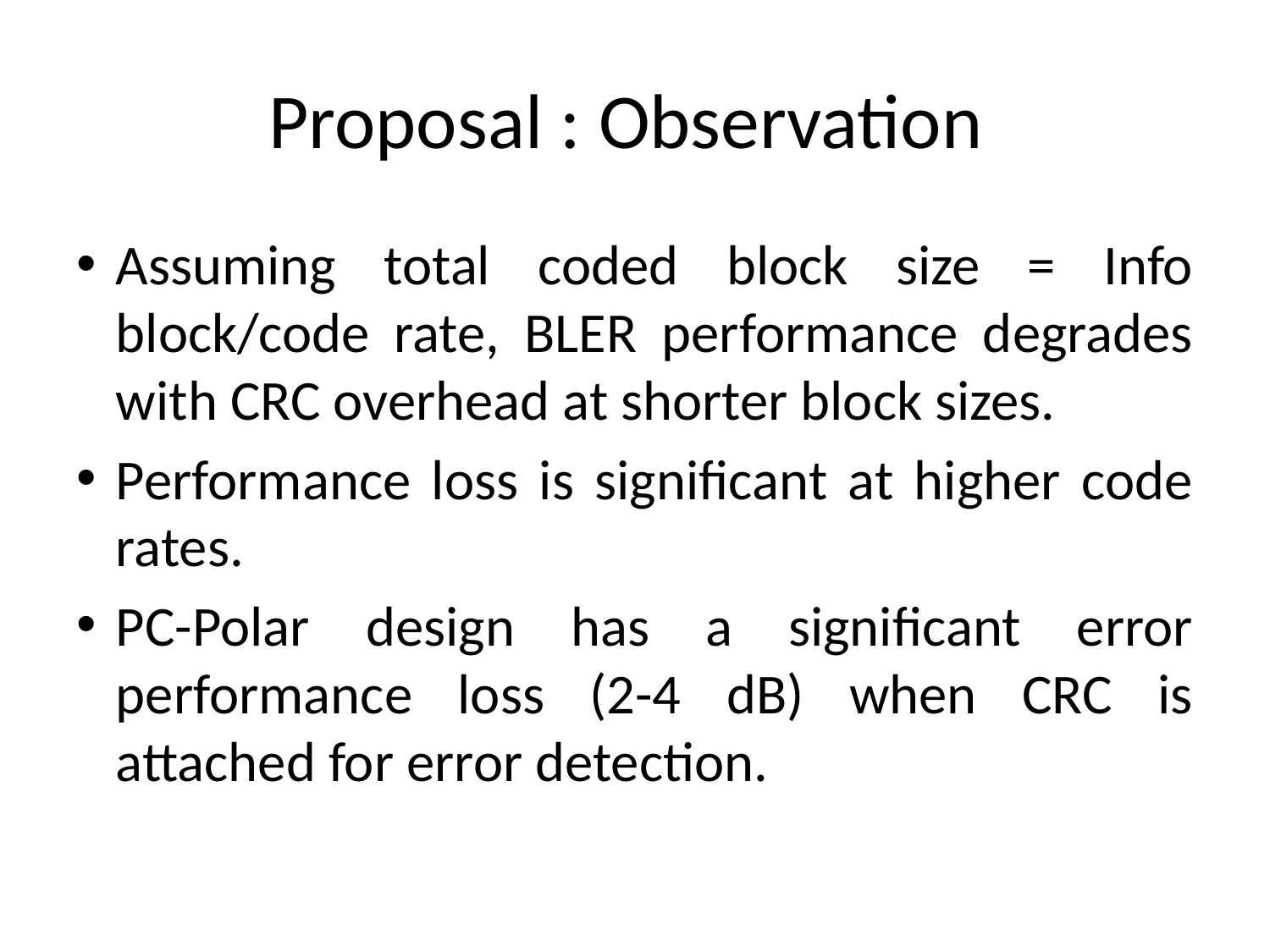

# Proposal : Observation
Assuming total coded block size = Info block/code rate, BLER performance degrades with CRC overhead at shorter block sizes.
Performance loss is significant at higher code rates.
PC-Polar design has a significant error performance loss (2-4 dB) when CRC is attached for error detection.